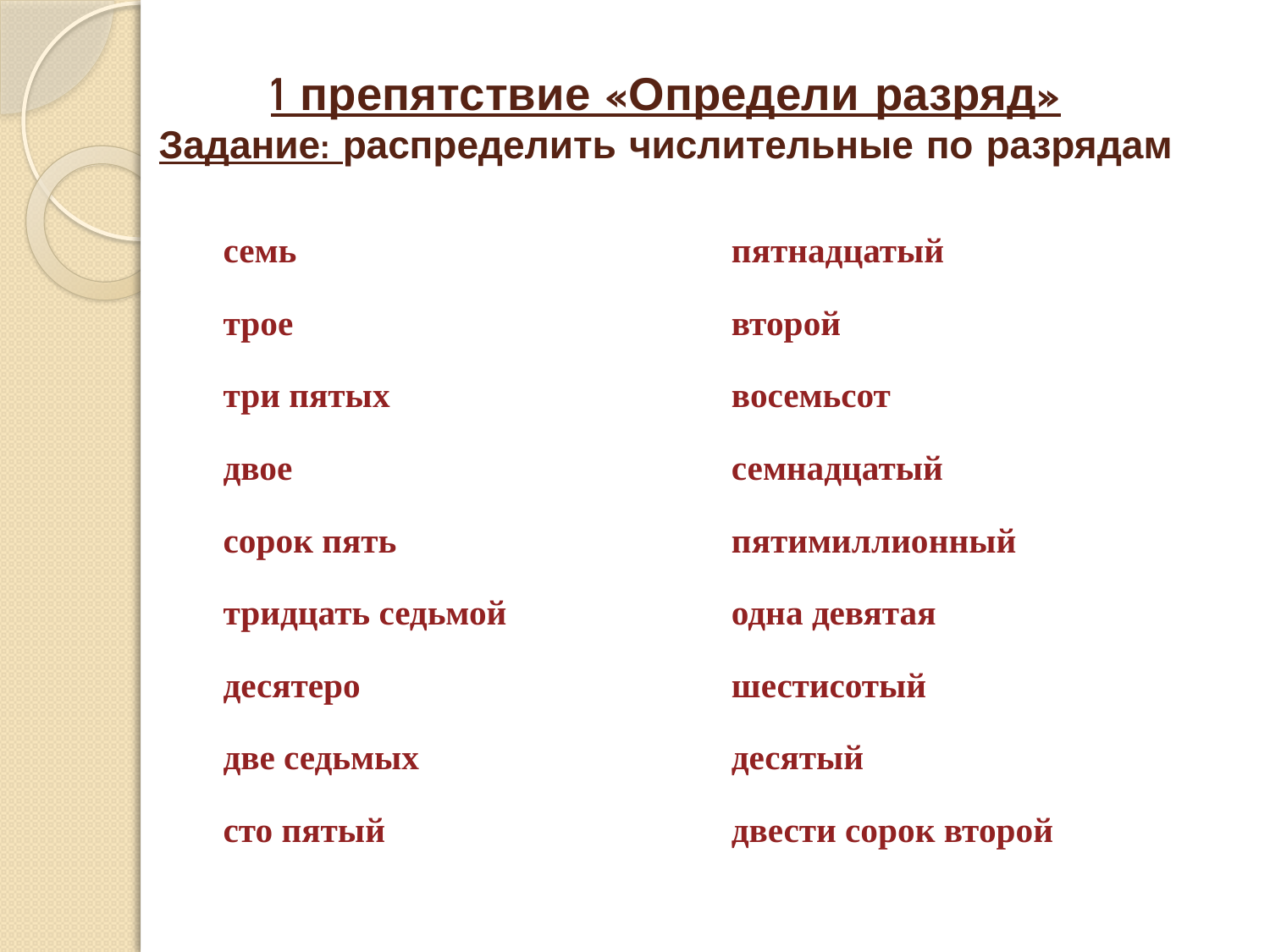

# 1 препятствие «Определи разряд» Задание: распределить числительные по разрядам
семь
трое
три пятых
двое
сорок пять
тридцать седьмой
десятеро
две седьмых
сто пятый
пятнадцатый
второй
восемьсот
семнадцатый
пятимиллионный
одна девятая
шестисотый
десятый
двести сорок второй